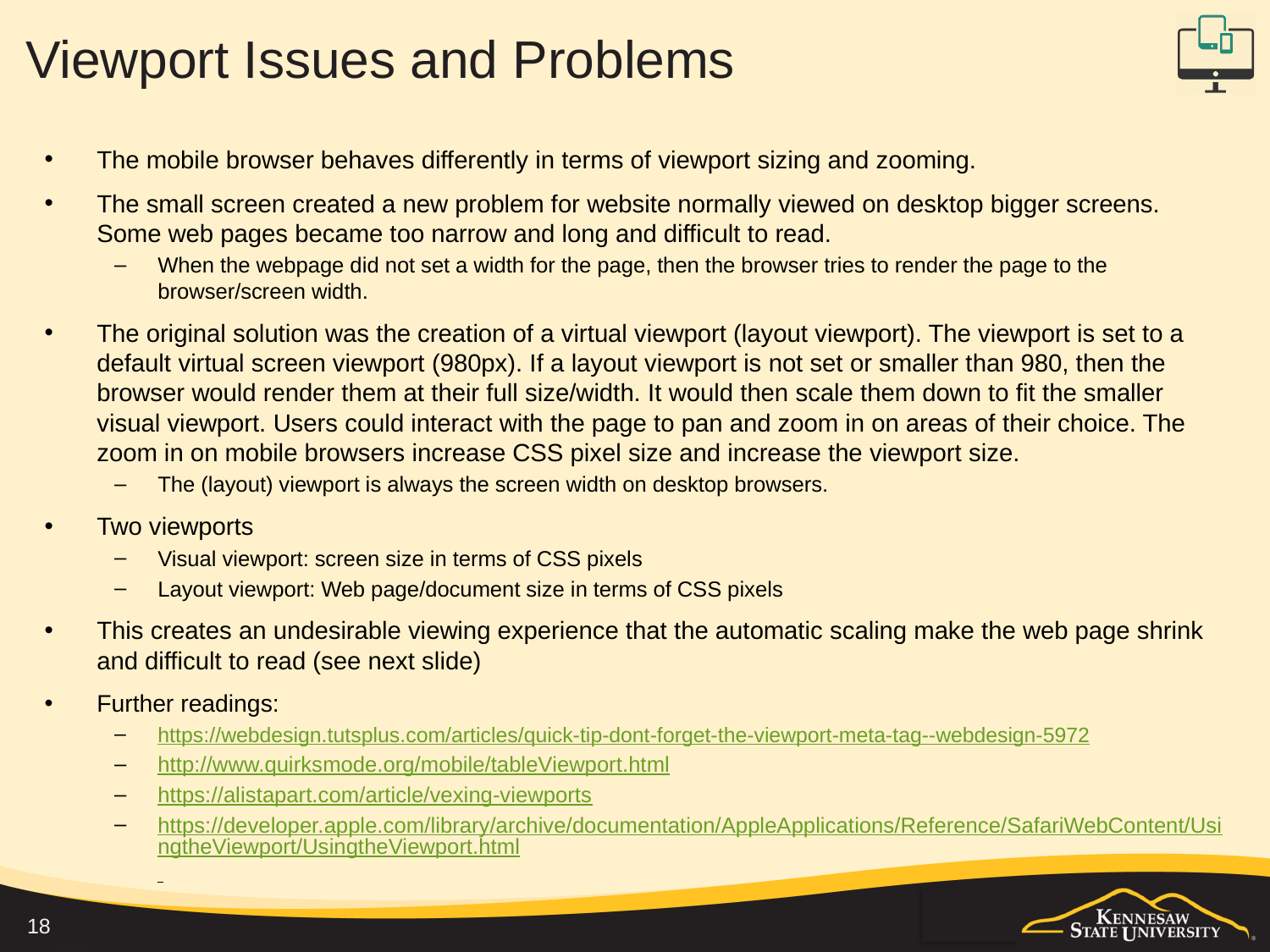

# Viewport Issues and Problems
The mobile browser behaves differently in terms of viewport sizing and zooming.
The small screen created a new problem for website normally viewed on desktop bigger screens. Some web pages became too narrow and long and difficult to read.
When the webpage did not set a width for the page, then the browser tries to render the page to the browser/screen width.
The original solution was the creation of a virtual viewport (layout viewport). The viewport is set to a default virtual screen viewport (980px). If a layout viewport is not set or smaller than 980, then the browser would render them at their full size/width. It would then scale them down to fit the smaller visual viewport. Users could interact with the page to pan and zoom in on areas of their choice. The zoom in on mobile browsers increase CSS pixel size and increase the viewport size.
The (layout) viewport is always the screen width on desktop browsers.
Two viewports
Visual viewport: screen size in terms of CSS pixels
Layout viewport: Web page/document size in terms of CSS pixels
This creates an undesirable viewing experience that the automatic scaling make the web page shrink and difficult to read (see next slide)
Further readings:
https://webdesign.tutsplus.com/articles/quick-tip-dont-forget-the-viewport-meta-tag--webdesign-5972
http://www.quirksmode.org/mobile/tableViewport.html
https://alistapart.com/article/vexing-viewports
https://developer.apple.com/library/archive/documentation/AppleApplications/Reference/SafariWebContent/UsingtheViewport/UsingtheViewport.html

18